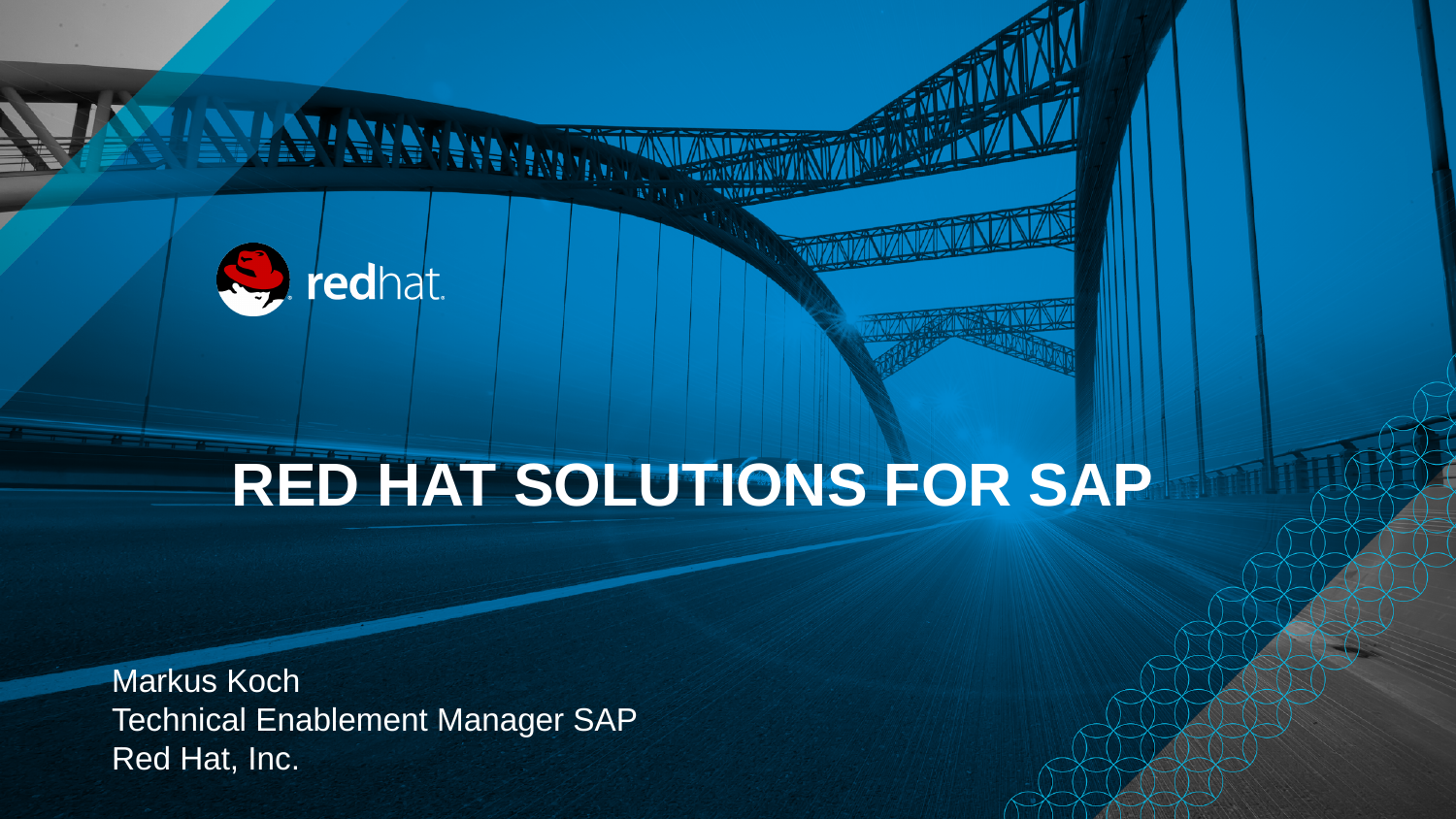

RED HAT SOLUTIONS FOR SAP

Markus Koch
Technical Enablement Manager SAP
Red Hat, Inc.